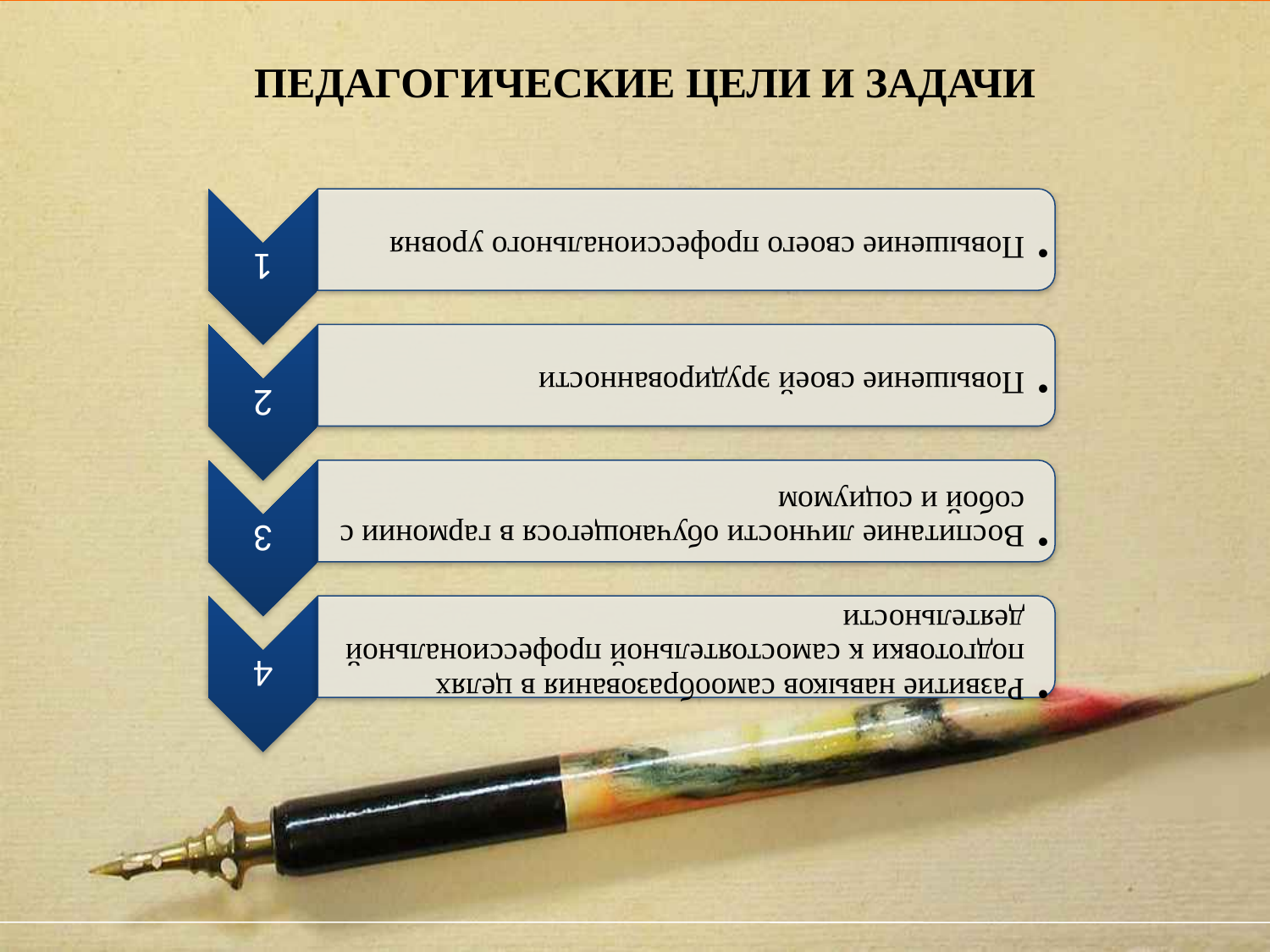

ПЕДАГОГИЧЕСКИЕ ЦЕЛИ И ЗАДАЧИ
1
Повышение своего профессионального уровня
2
Повышение своей эрудированности
3
Воспитание личности обучающегося в гармонии с собой и социумом
4
Развитие навыков самообразования в целях подготовки к самостоятельной профессиональной деятельности